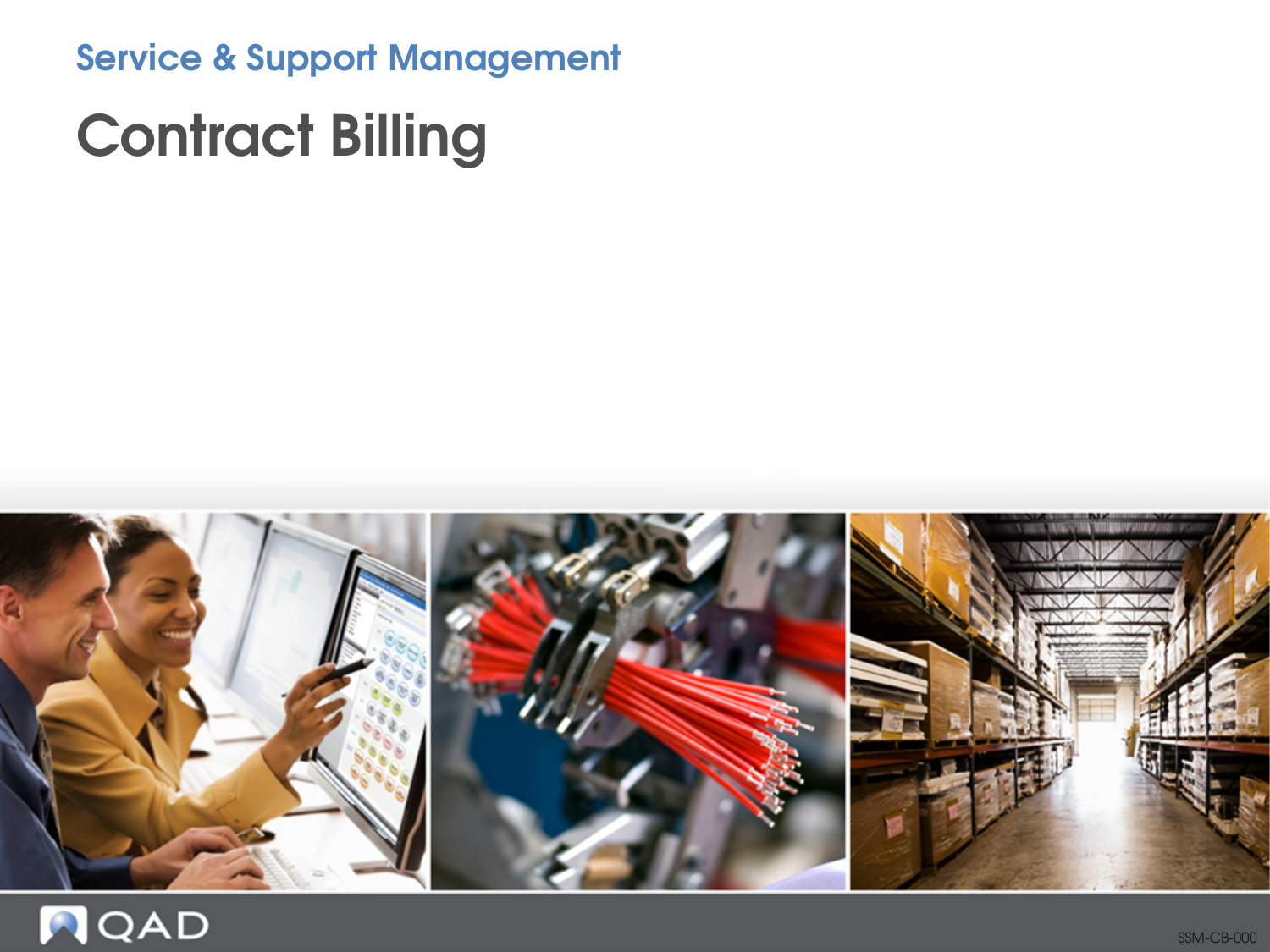

Service & Support Management
# Contract Billing

SSM-CB-000